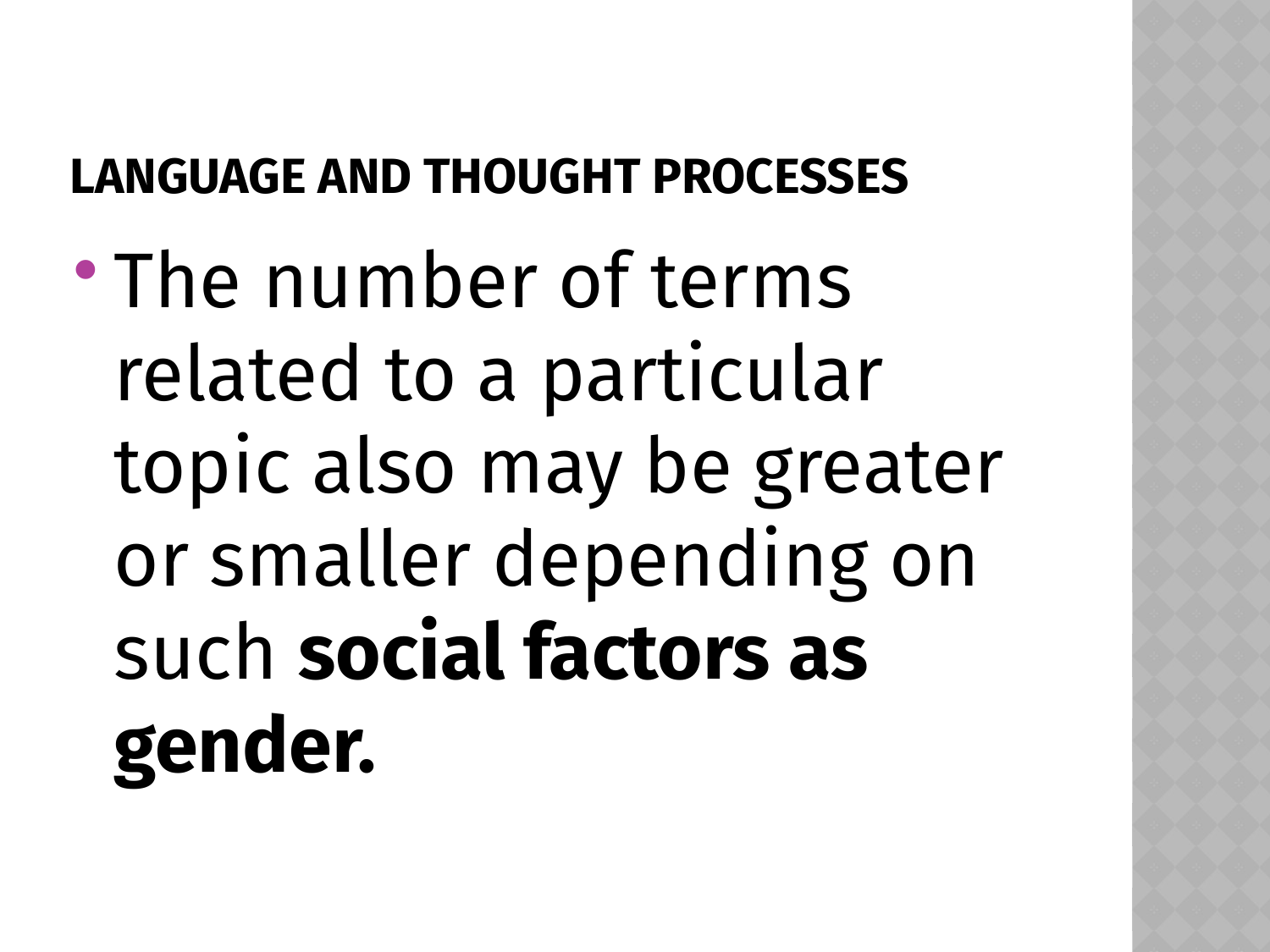

# Language and thought processes
The number of terms related to a particular topic also may be greater or smaller depending on such social factors as gender.